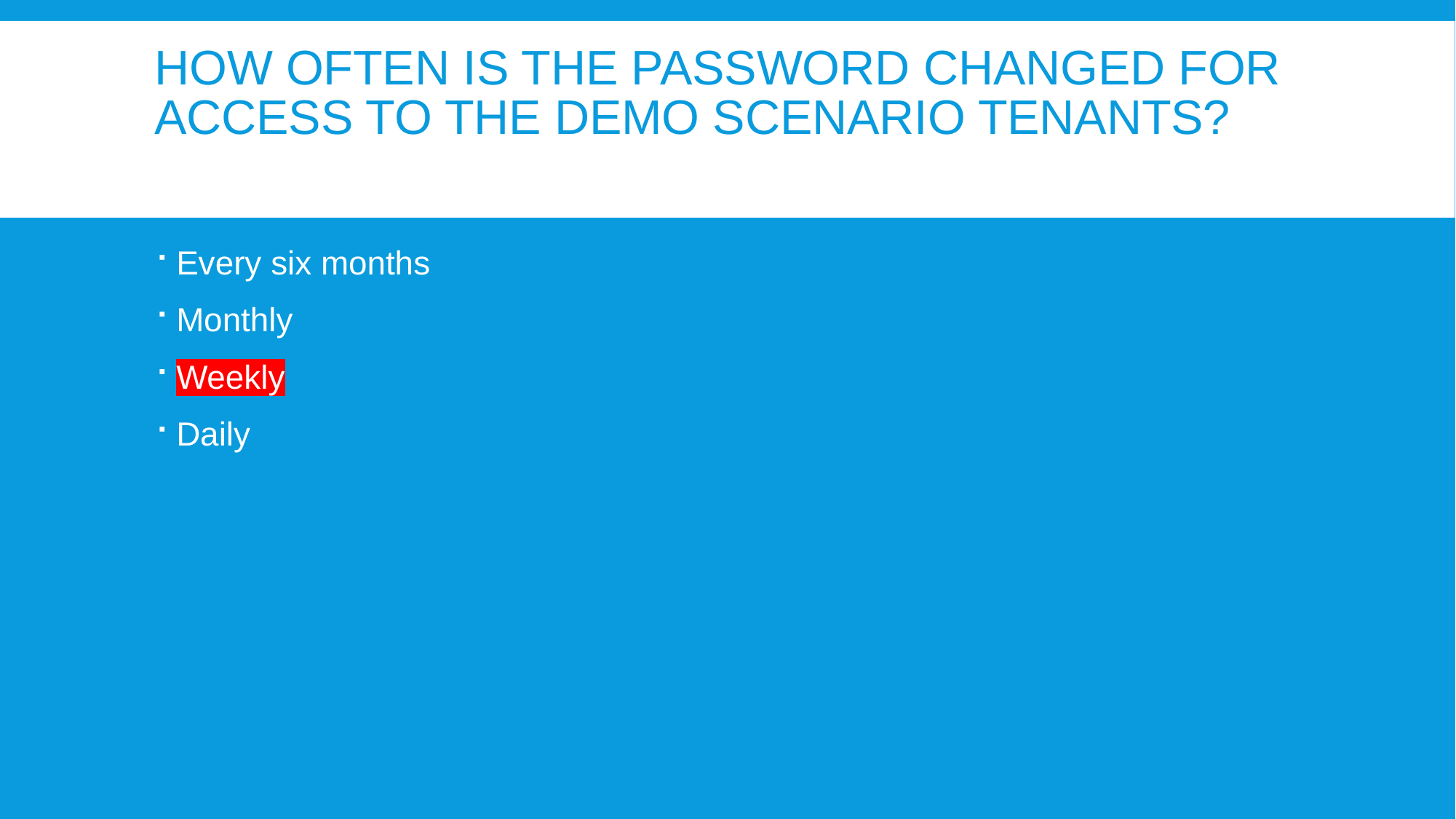

# How often is the password changed for access to the Demo Scenario tenants?
Every six months
Monthly
Weekly
Daily